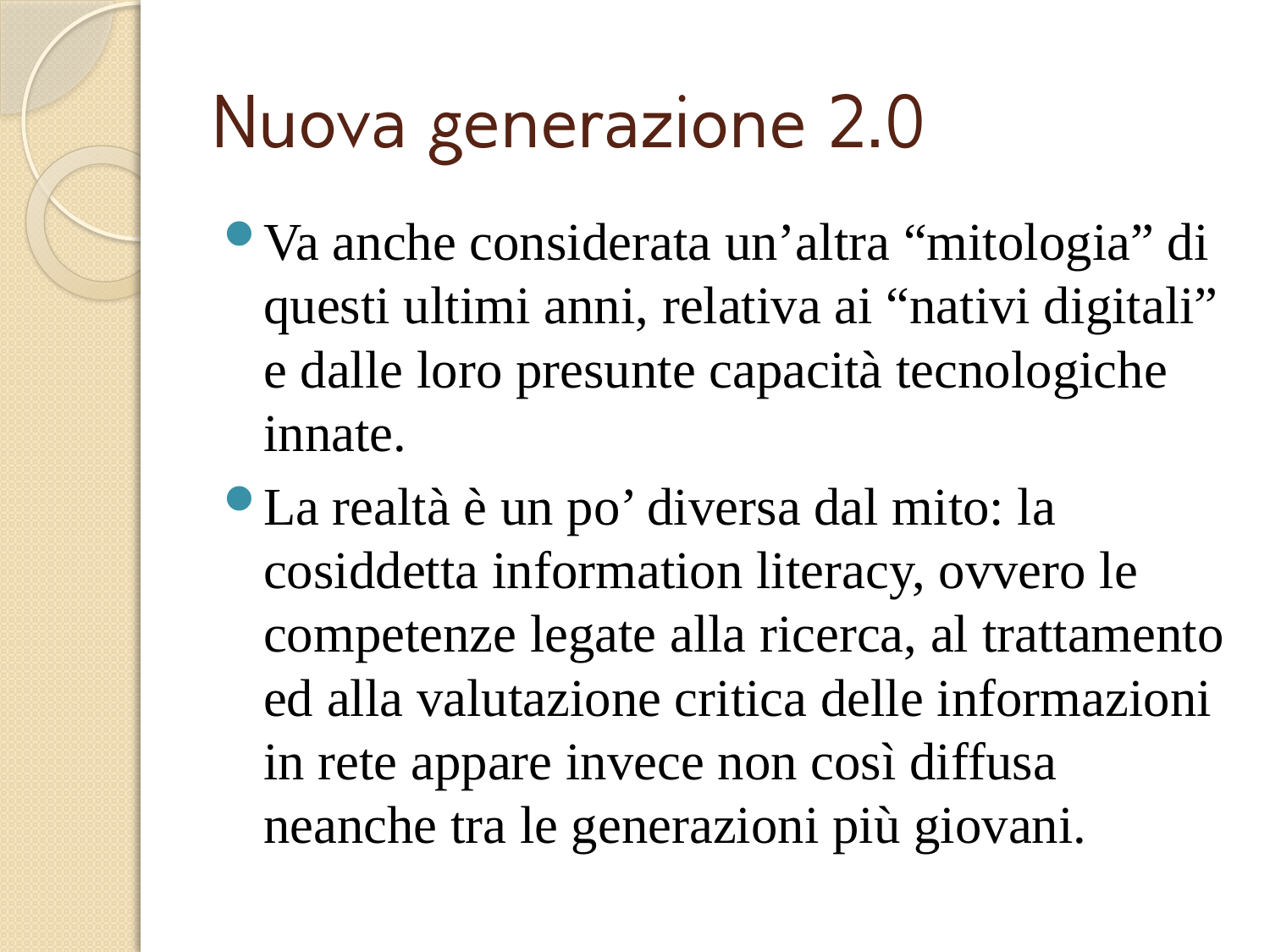

# Nuova generazione 2.0
Va anche considerata un’altra “mitologia” di questi ultimi anni, relativa ai “nativi digitali” e dalle loro presunte capacità tecnologiche innate.
La realtà è un po’ diversa dal mito: la cosiddetta information literacy, ovvero le competenze legate alla ricerca, al trattamento ed alla valutazione critica delle informazioni in rete appare invece non così diffusa neanche tra le generazioni più giovani.